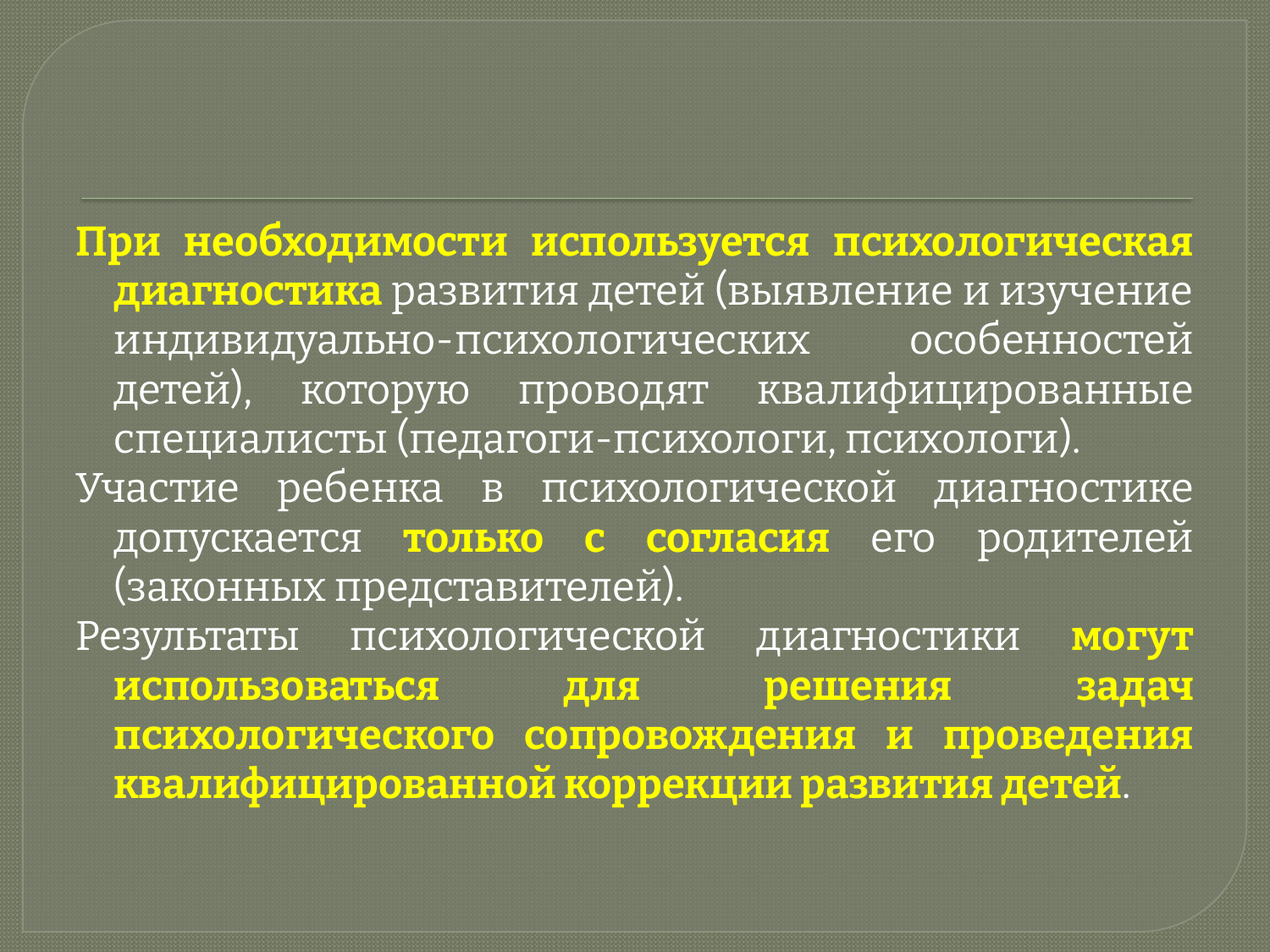

При необходимости используется психологическая диагностика развития детей (выявление и изучение индивидуально-психологических особенностей детей), которую проводят квалифицированные специалисты (педагоги-психологи, психологи).
Участие ребенка в психологической диагностике допускается только с согласия его родителей (законных представителей).
Результаты психологической диагностики могут использоваться для решения задач психологического сопровождения и проведения квалифицированной коррекции развития детей.